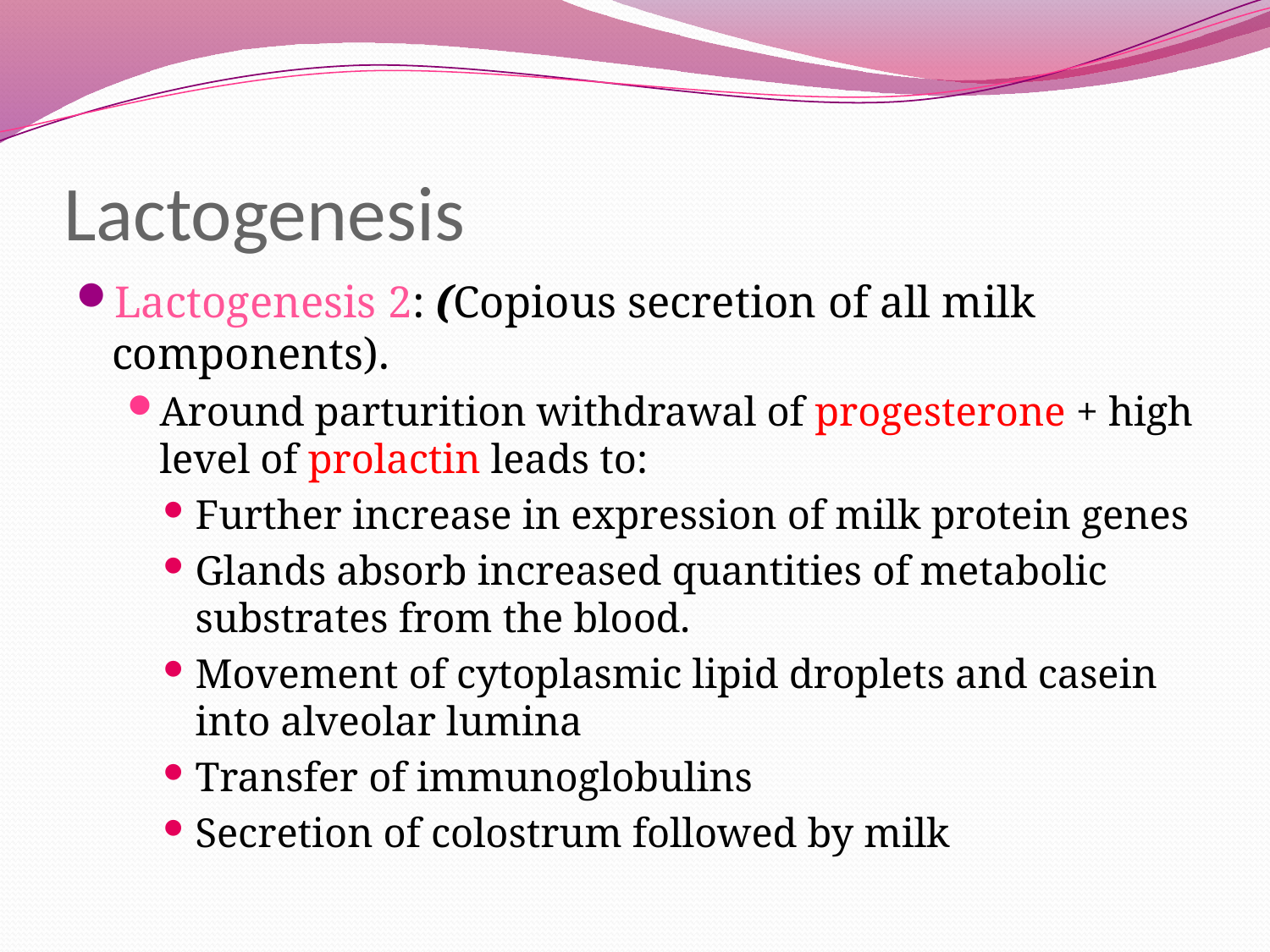

# Lactogenesis
Lactogenesis 2: (Copious secretion of all milk components).
Around parturition withdrawal of progesterone + high level of prolactin leads to:
Further increase in expression of milk protein genes
Glands absorb increased quantities of metabolic substrates from the blood.
Movement of cytoplasmic lipid droplets and casein into alveolar lumina
Transfer of immunoglobulins
Secretion of colostrum followed by milk